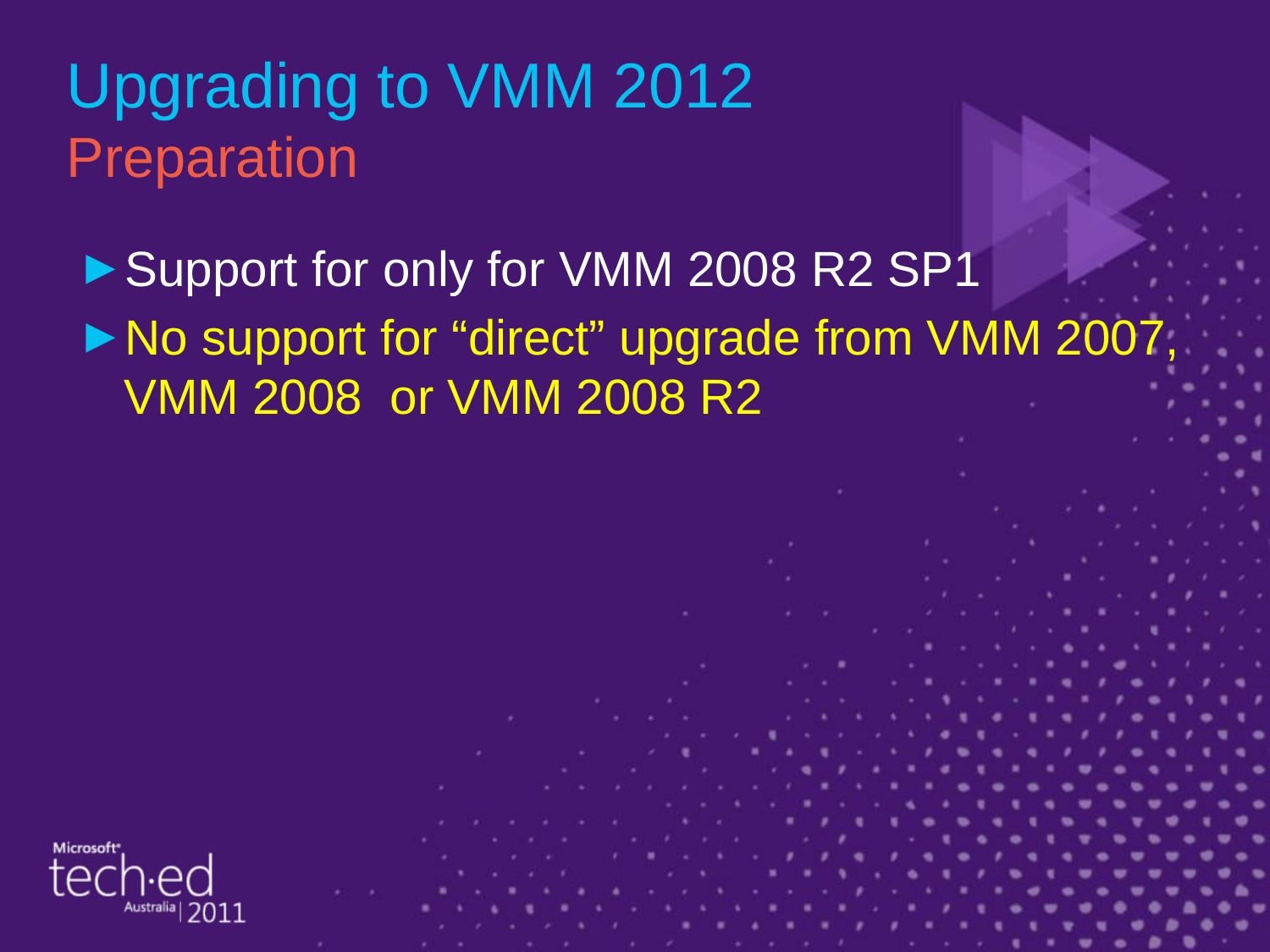

# Upgrading to VMM 2012 Preparation
Support for only for VMM 2008 R2 SP1
No support for “direct” upgrade from VMM 2007, VMM 2008  or VMM 2008 R2